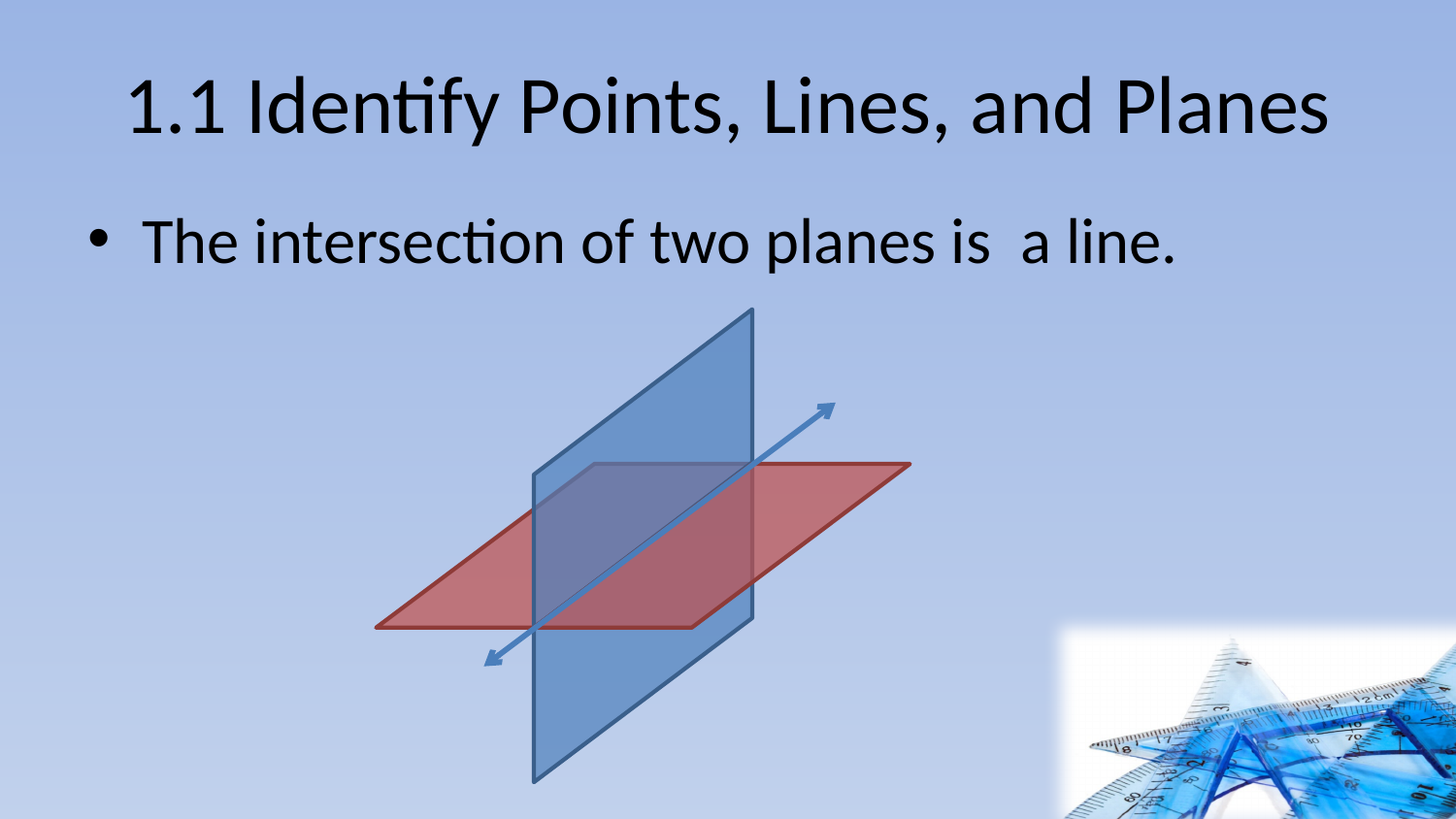

# 1.1 Identify Points, Lines, and Planes
The intersection of two planes is  a line.